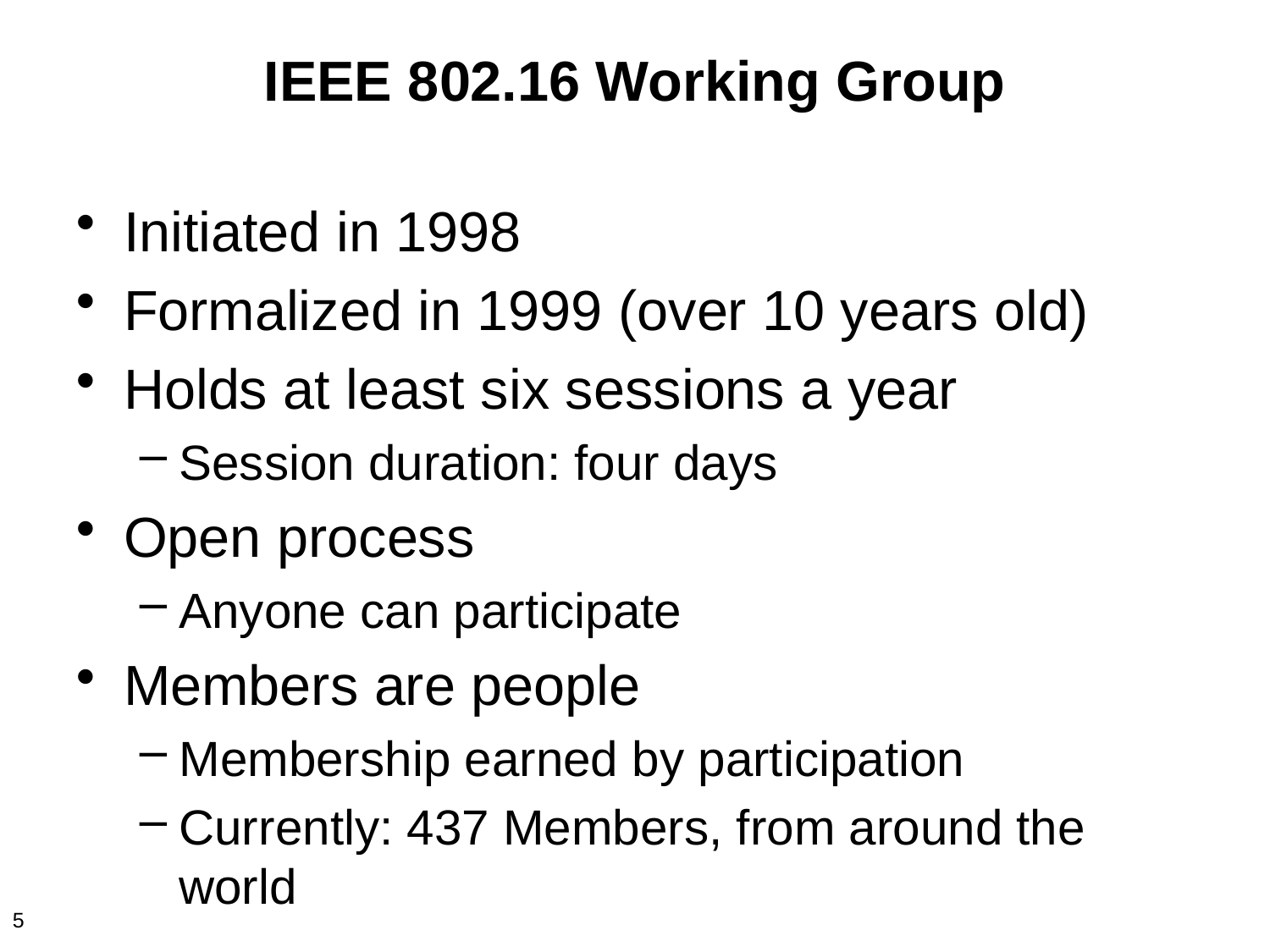

# IEEE 802.16 Working Group

Initiated in 1998
Formalized in 1999 (over 10 years old)
Holds at least six sessions a year
Session duration: four days
Open process
Anyone can participate
Members are people
Membership earned by participation
Currently: 437 Members, from around the world
5
NextWave Wireless Proprietary and Confidential
© 2008 NextWave Wireless. All rights reserved.